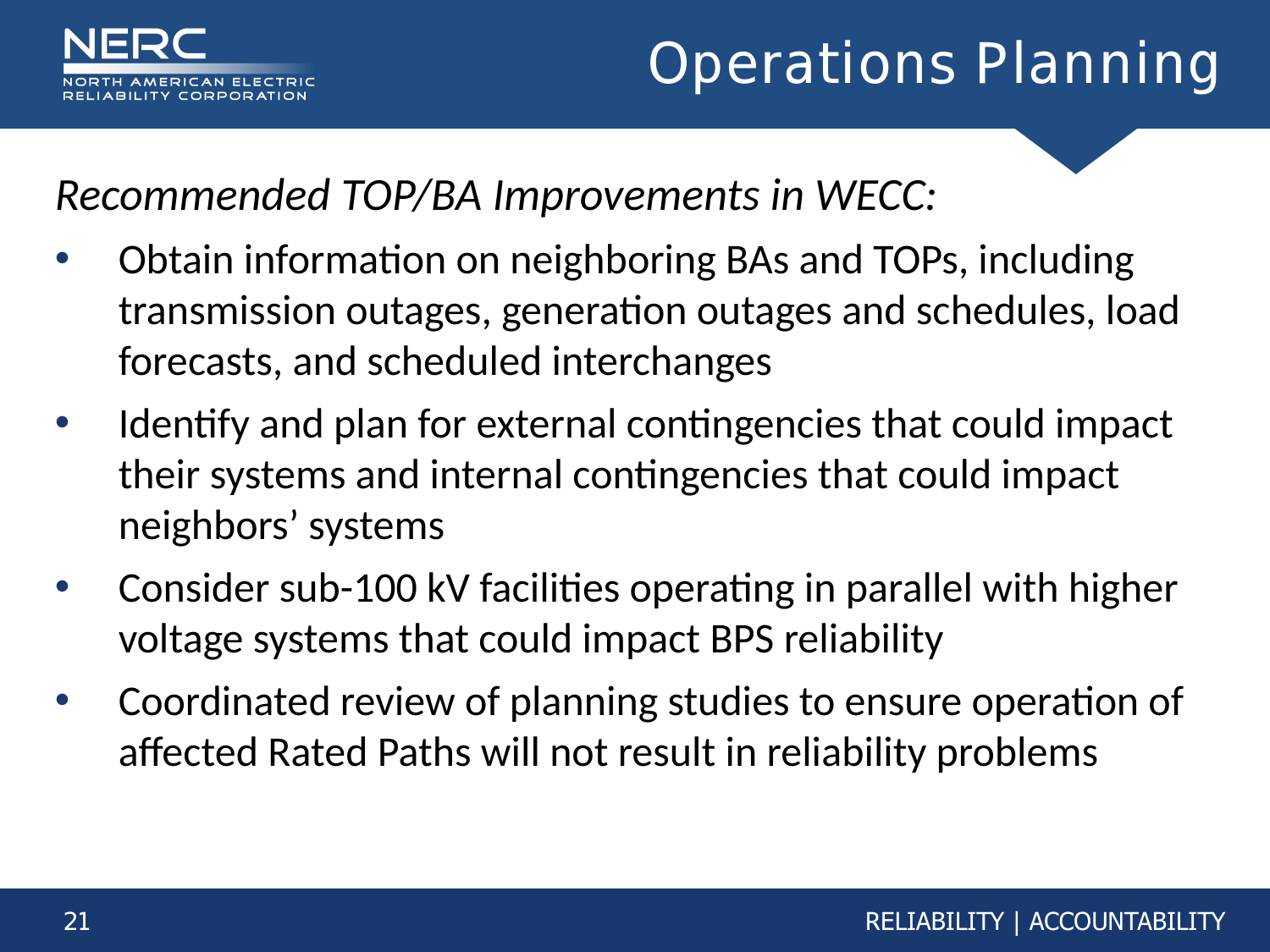

# Operations Planning
Recommended TOP/BA Improvements in WECC:
Obtain information on neighboring BAs and TOPs, including transmission outages, generation outages and schedules, load forecasts, and scheduled interchanges
Identify and plan for external contingencies that could impact their systems and internal contingencies that could impact neighbors’ systems
Consider sub-100 kV facilities operating in parallel with higher voltage systems that could impact BPS reliability
Coordinated review of planning studies to ensure operation of affected Rated Paths will not result in reliability problems